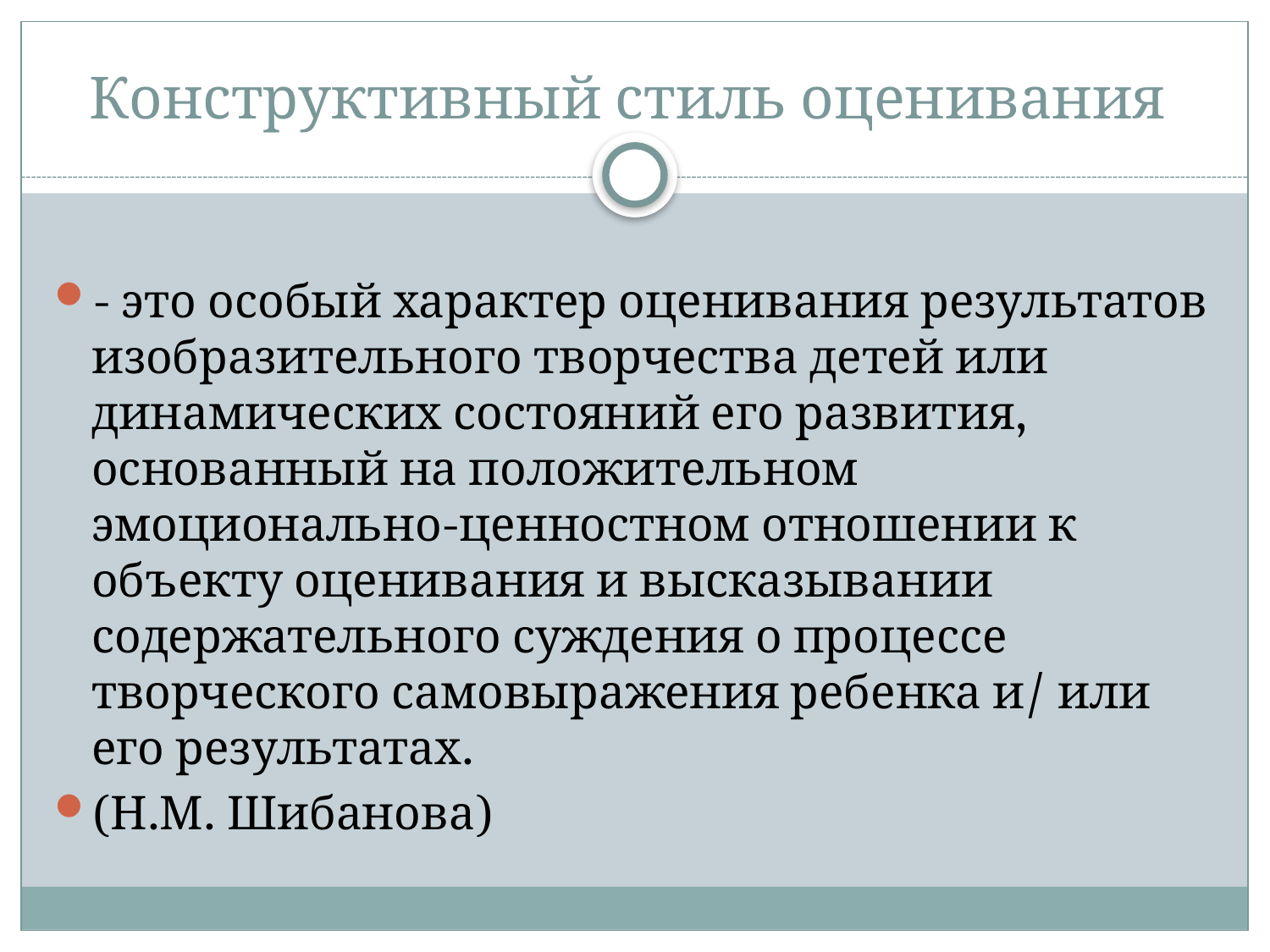

# Конструктивный стиль оценивания
- это особый характер оценивания результатов изобразительного творчества детей или динамических состояний его развития, основанный на положительном эмоционально-ценностном отношении к объекту оценивания и высказывании содержательного суждения о процессе творческого самовыражения ребенка и/ или его результатах.
(Н.М. Шибанова)